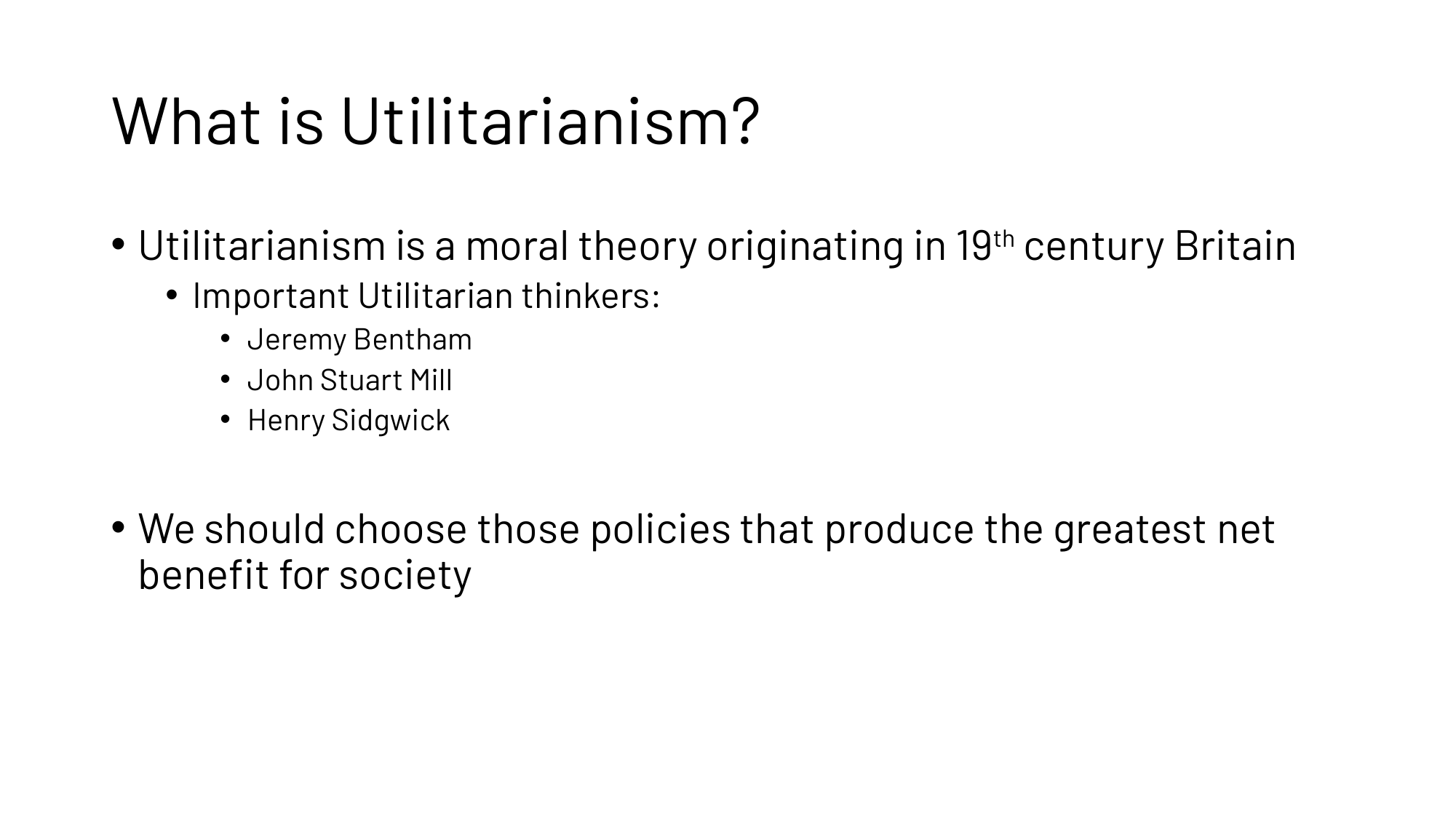

# What is Utilitarianism?
Utilitarianism is a moral theory originating in 19th century Britain
Important Utilitarian thinkers:
Jeremy Bentham
John Stuart Mill
Henry Sidgwick

We should choose those policies that produce the greatest net benefit for society